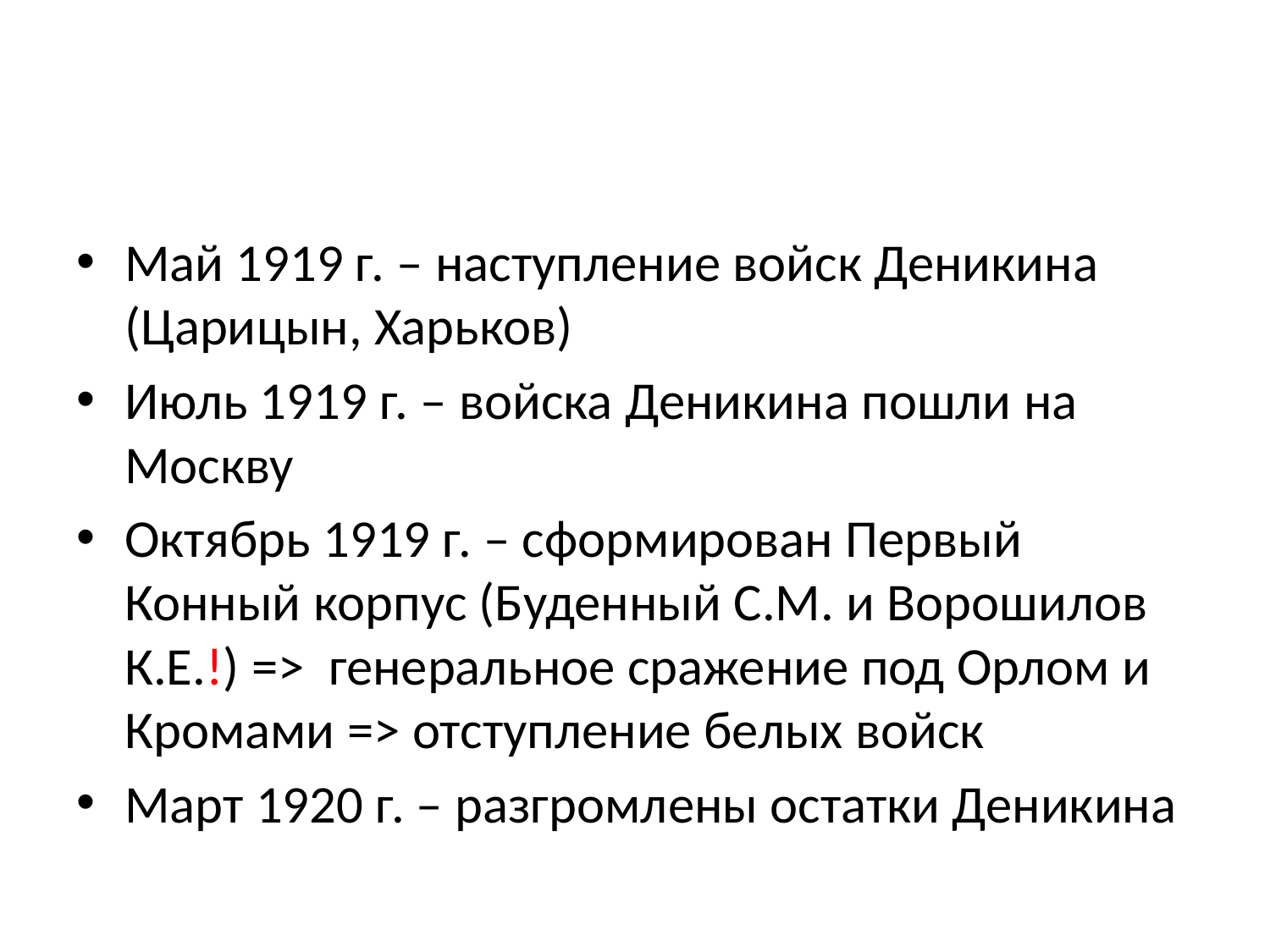

#
Май 1919 г. – наступление войск Деникина (Царицын, Харьков)
Июль 1919 г. – войска Деникина пошли на Москву
Октябрь 1919 г. – сформирован Первый Конный корпус (Буденный С.М. и Ворошилов К.Е.!) =>  генеральное сражение под Орлом и Кромами => отступление белых войск
Март 1920 г. – разгромлены остатки Деникина